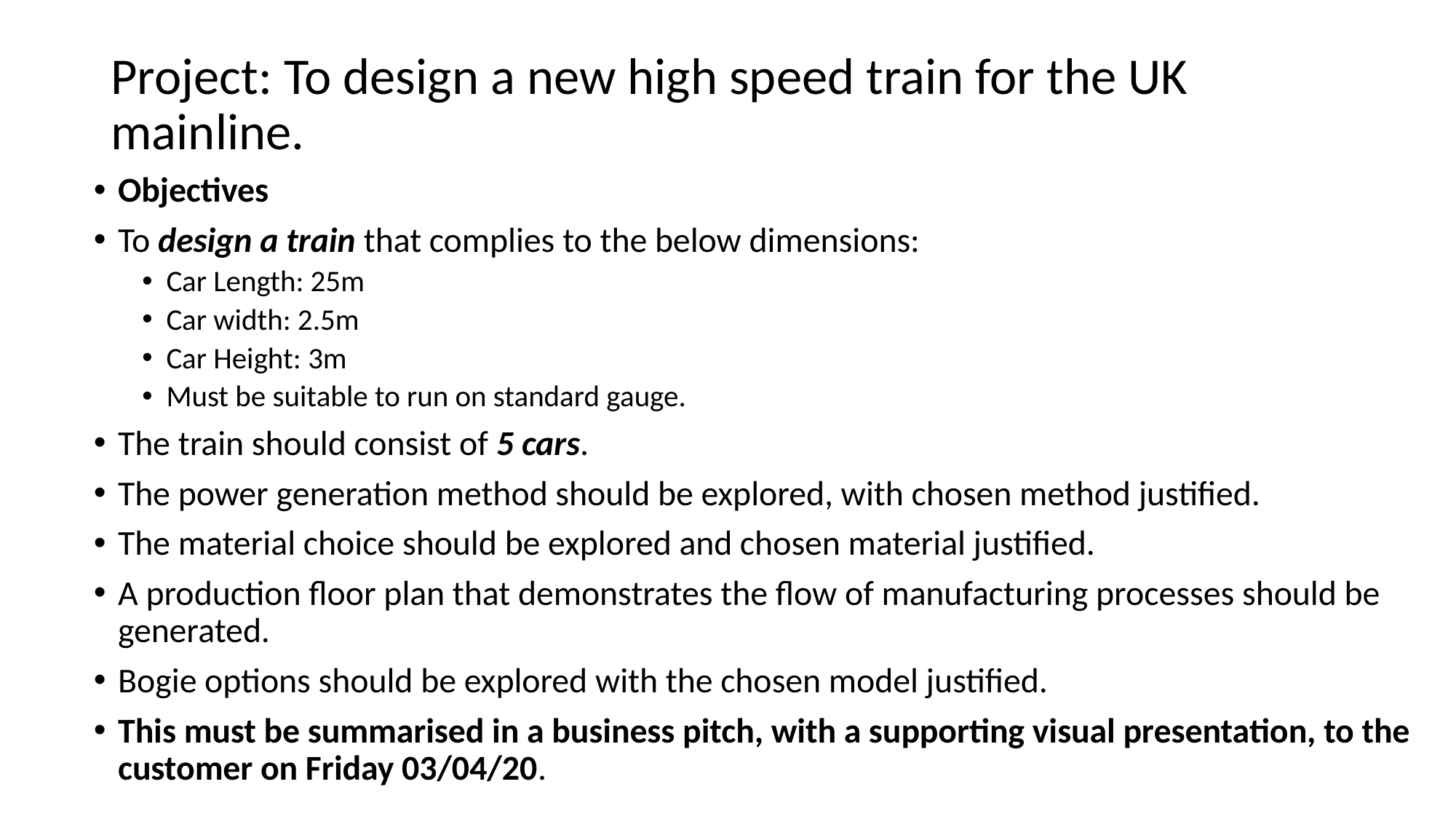

# Project: To design a new high speed train for the UK mainline.
Objectives
To design a train that complies to the below dimensions:
Car Length: 25m
Car width: 2.5m
Car Height: 3m
Must be suitable to run on standard gauge.
The train should consist of 5 cars.
The power generation method should be explored, with chosen method justified.
The material choice should be explored and chosen material justified.
A production floor plan that demonstrates the flow of manufacturing processes should be generated.
Bogie options should be explored with the chosen model justified.
This must be summarised in a business pitch, with a supporting visual presentation, to the customer on Friday 03/04/20.